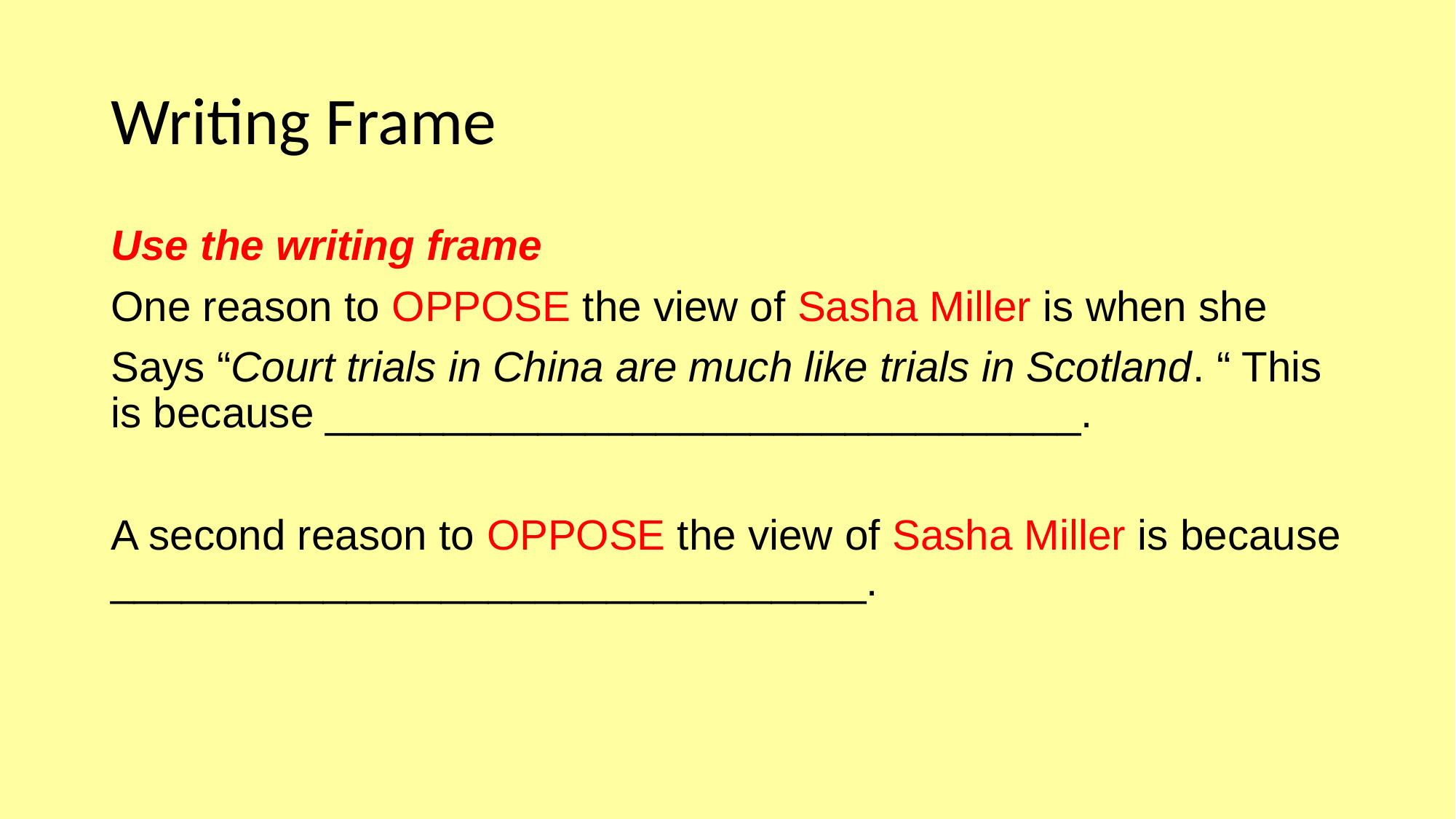

# Writing Frame
Use the writing frame
One reason to OPPOSE the view of Sasha Miller is when she
Says “Court trials in China are much like trials in Scotland. “ This is because ________________________________.

A second reason to OPPOSE the view of Sasha Miller is because ________________________________.